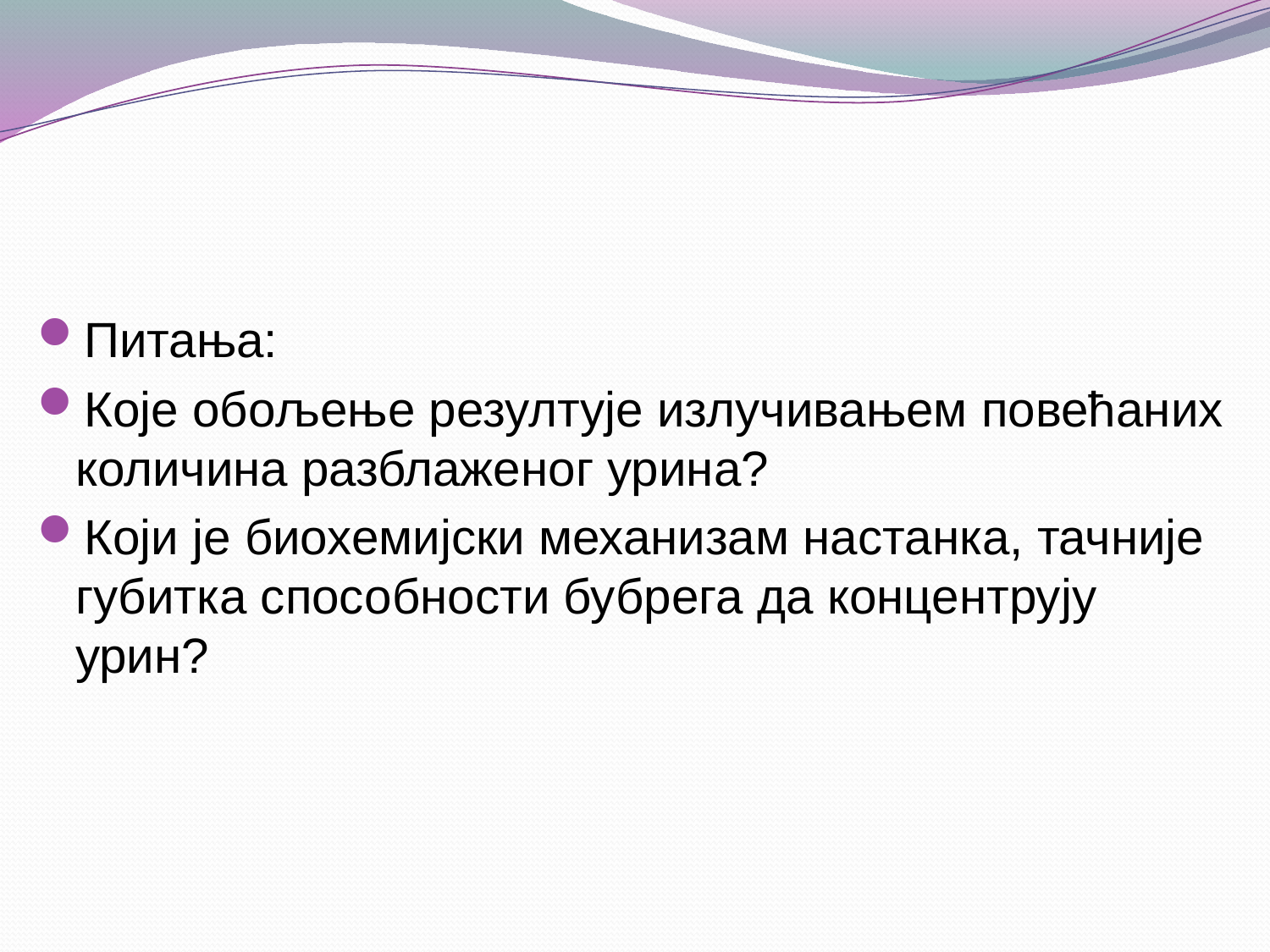

Питања:
Које обољење резултује излучивањем повећаних количина разблаженог урина?
Који је биохемијски механизам настанка, тачније губитка способности бубрега да концентрују урин?